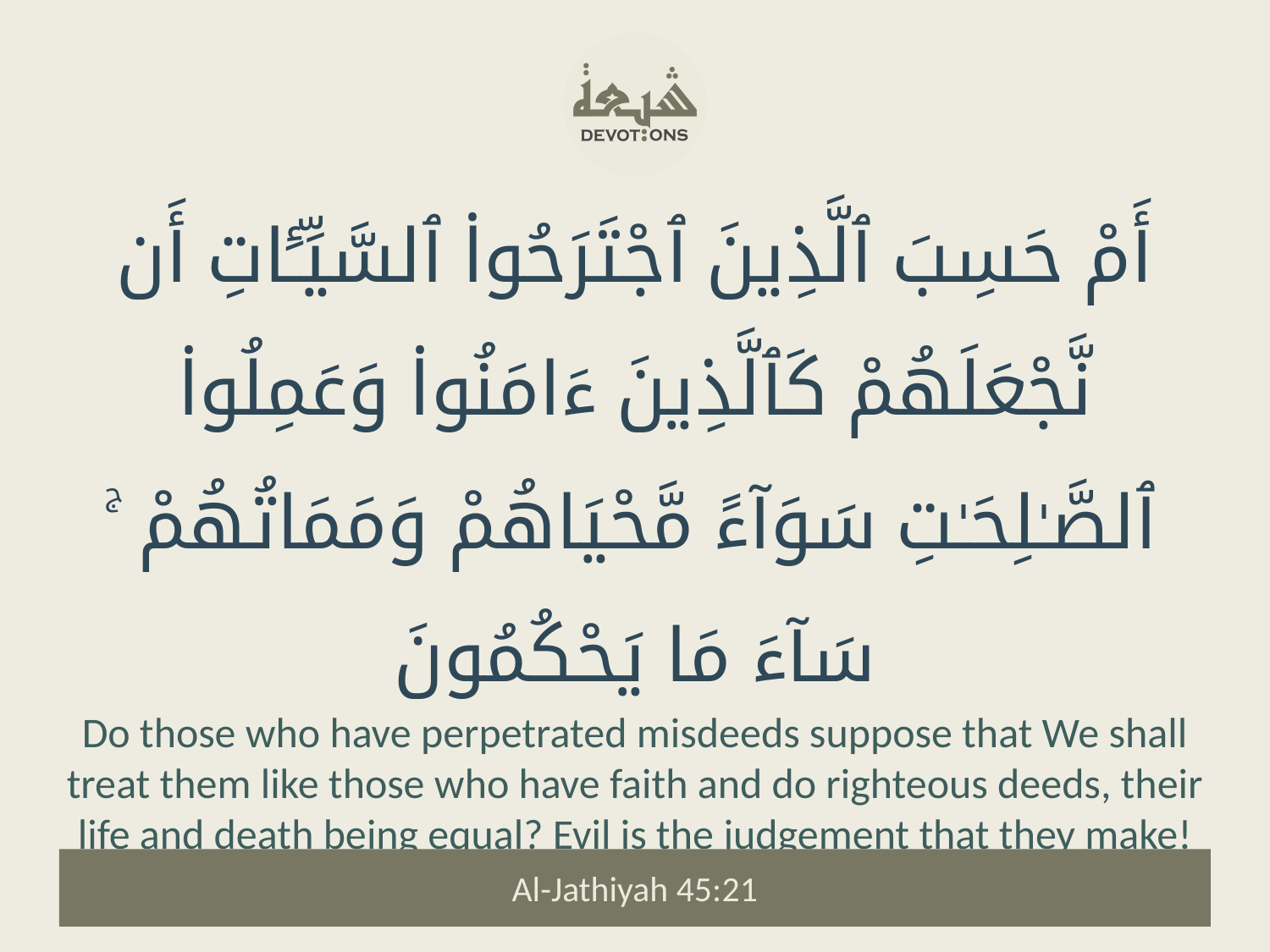

أَمْ حَسِبَ ٱلَّذِينَ ٱجْتَرَحُوا۟ ٱلسَّيِّـَٔاتِ أَن نَّجْعَلَهُمْ كَٱلَّذِينَ ءَامَنُوا۟ وَعَمِلُوا۟ ٱلصَّـٰلِحَـٰتِ سَوَآءً مَّحْيَاهُمْ وَمَمَاتُهُمْ ۚ سَآءَ مَا يَحْكُمُونَ
Do those who have perpetrated misdeeds suppose that We shall treat them like those who have faith and do righteous deeds, their life and death being equal? Evil is the judgement that they make!
Al-Jathiyah 45:21